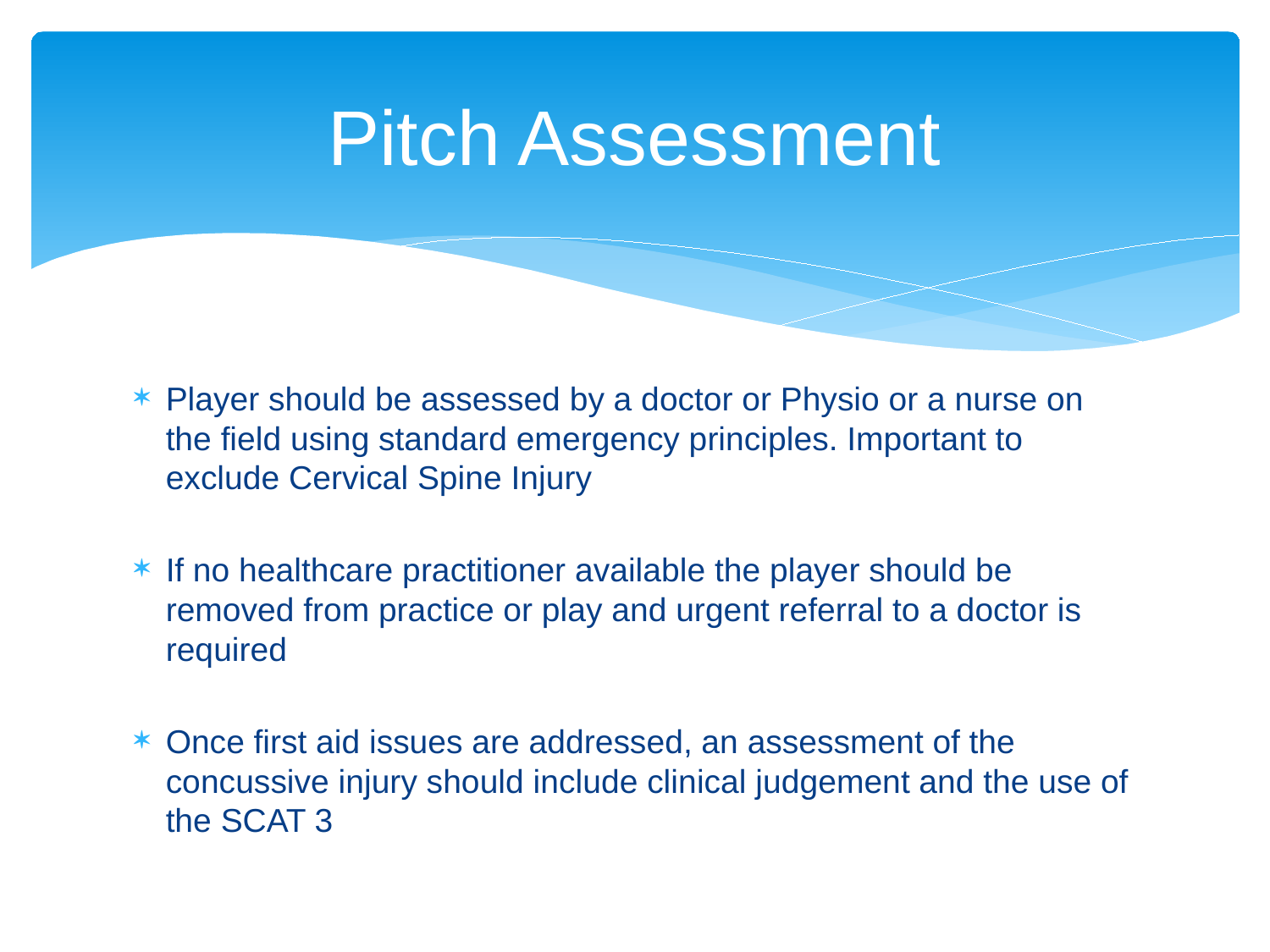

# Pitch Assessment
Player should be assessed by a doctor or Physio or a nurse on the field using standard emergency principles. Important to exclude Cervical Spine Injury

If no healthcare practitioner available the player should be removed from practice or play and urgent referral to a doctor is required

Once first aid issues are addressed, an assessment of the concussive injury should include clinical judgement and the use of the SCAT 3